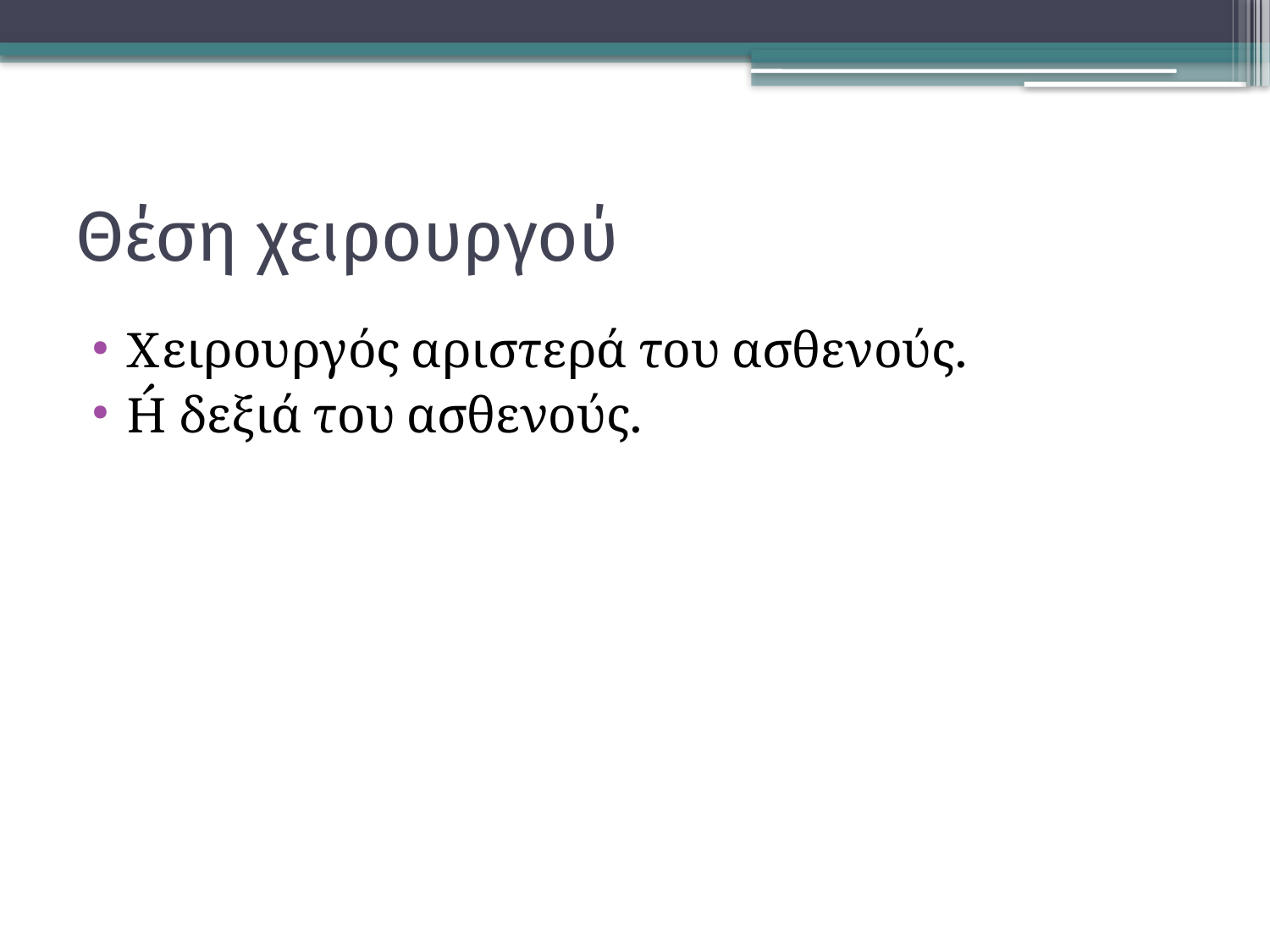

# Θέση χειρουργού
Χειρουργός αριστερά του ασθενούς.
Ή δεξιά του ασθενούς.